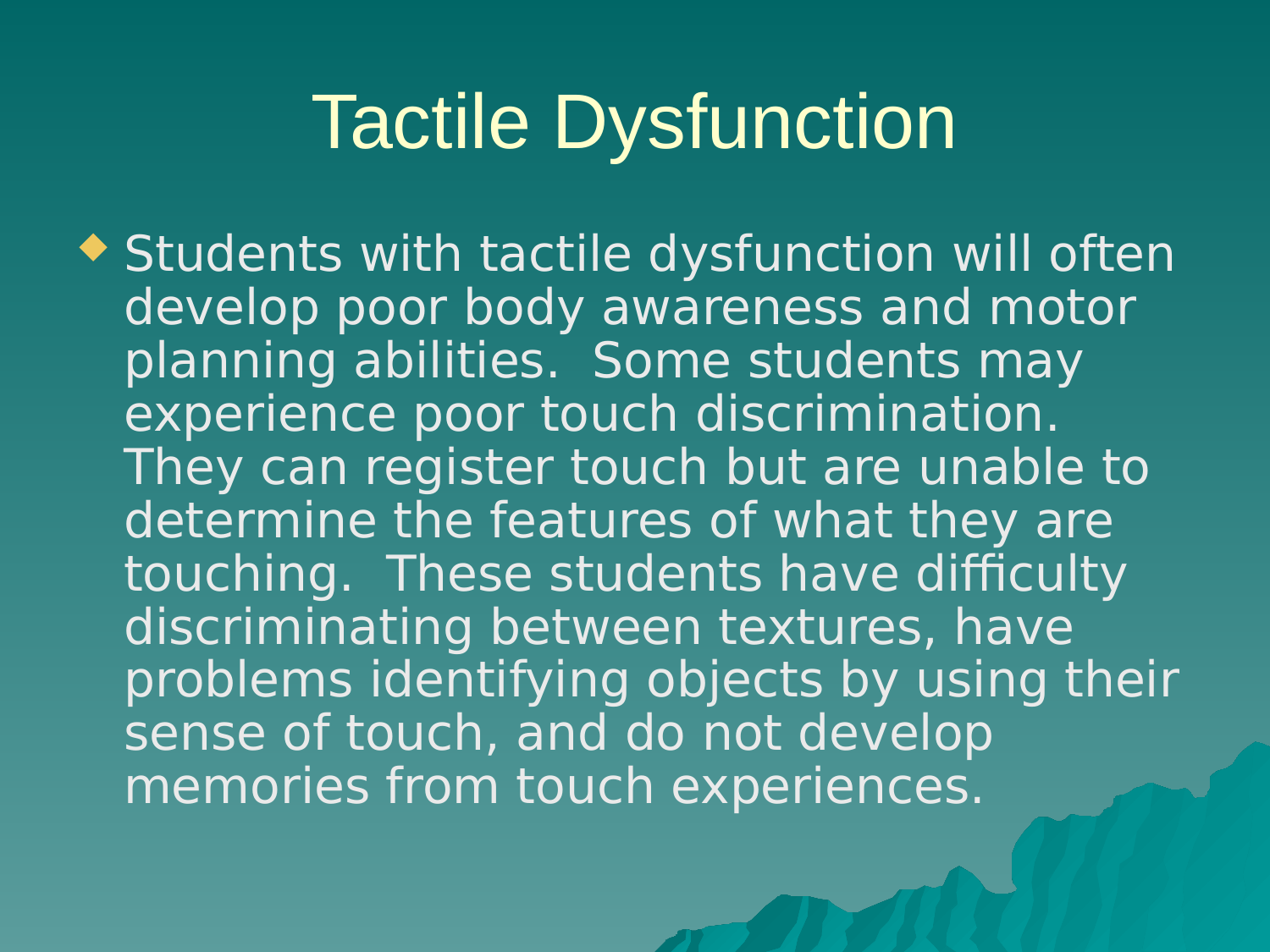

# Tactile Dysfunction
Students with tactile dysfunction will often develop poor body awareness and motor planning abilities.  Some students may experience poor touch discrimination.  They can register touch but are unable to determine the features of what they are touching.  These students have difficulty discriminating between textures, have problems identifying objects by using their sense of touch, and do not develop memories from touch experiences.